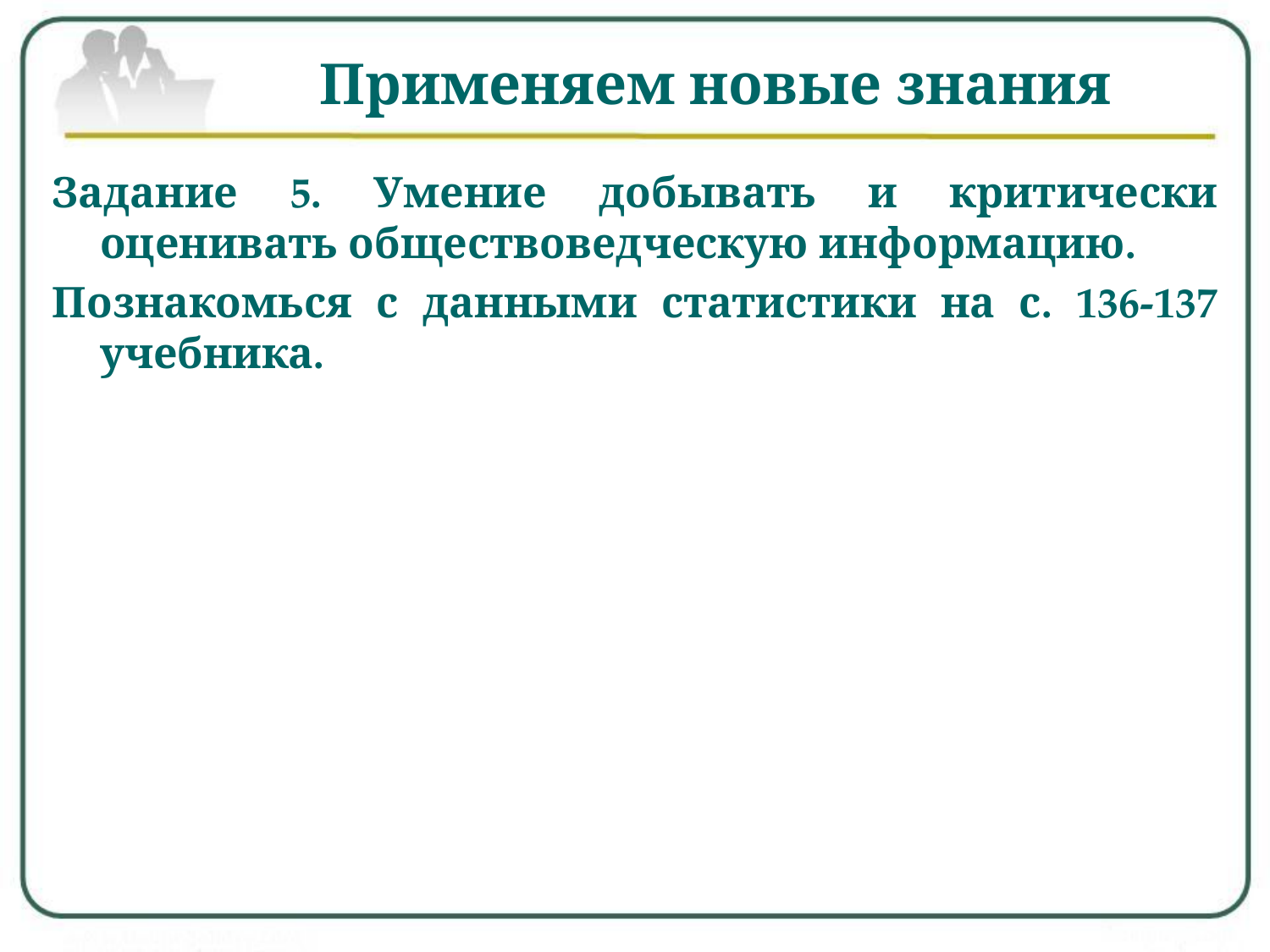

# Применяем новые знания
Задание 5. Умение добывать и критически оценивать обществоведческую информацию.
Познакомься с данными статистики на с. 136-137 учебника.